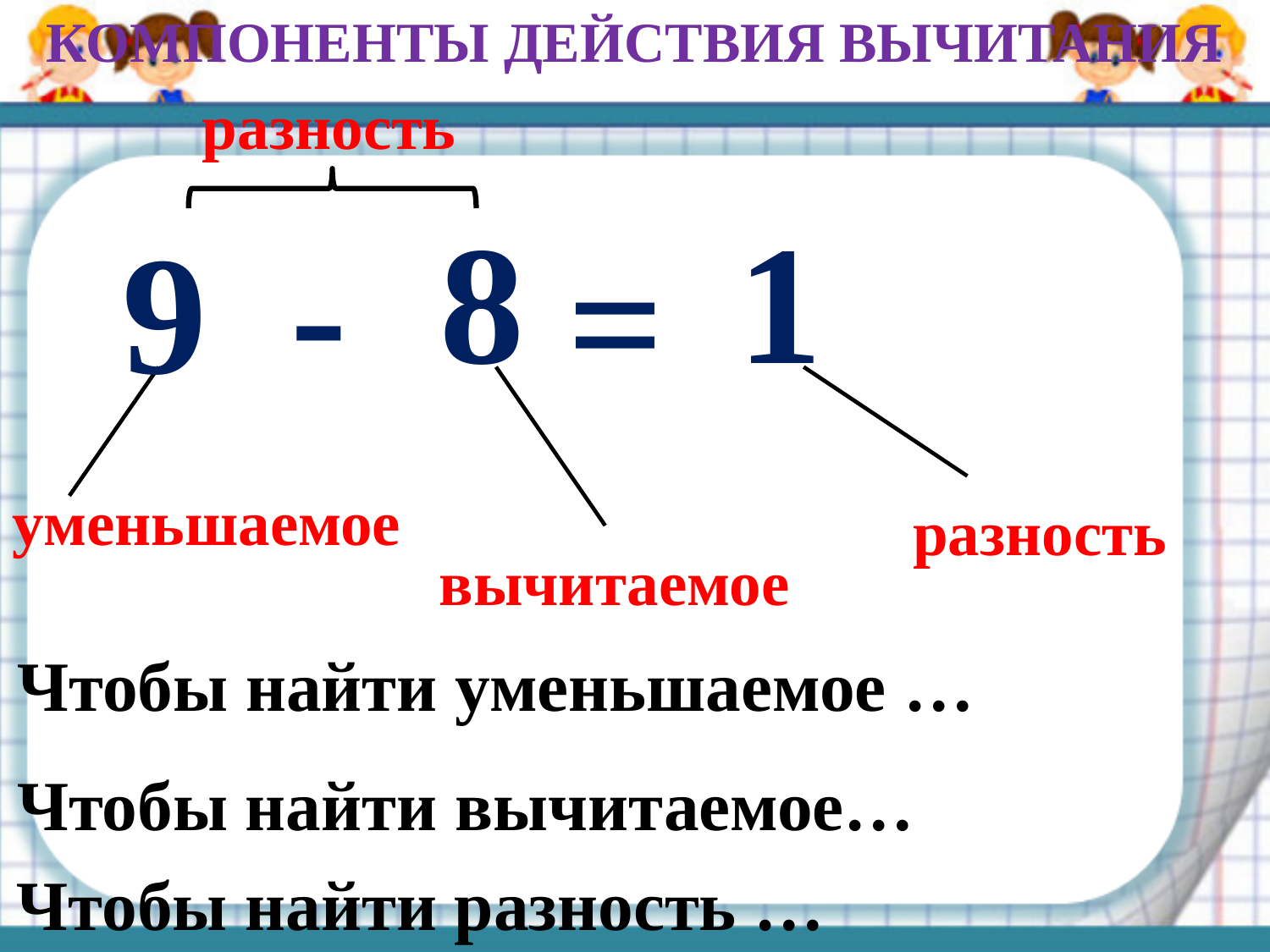

КОМПОНЕНТЫ ДЕЙСТВИЯ ВЫЧИТАНИЯ

разность

=  7
8
1
9
-
уменьшаемое
 разность
вычитаемое
Чтобы найти уменьшаемое …
Чтобы найти вычитаемое…
Чтобы найти разность …